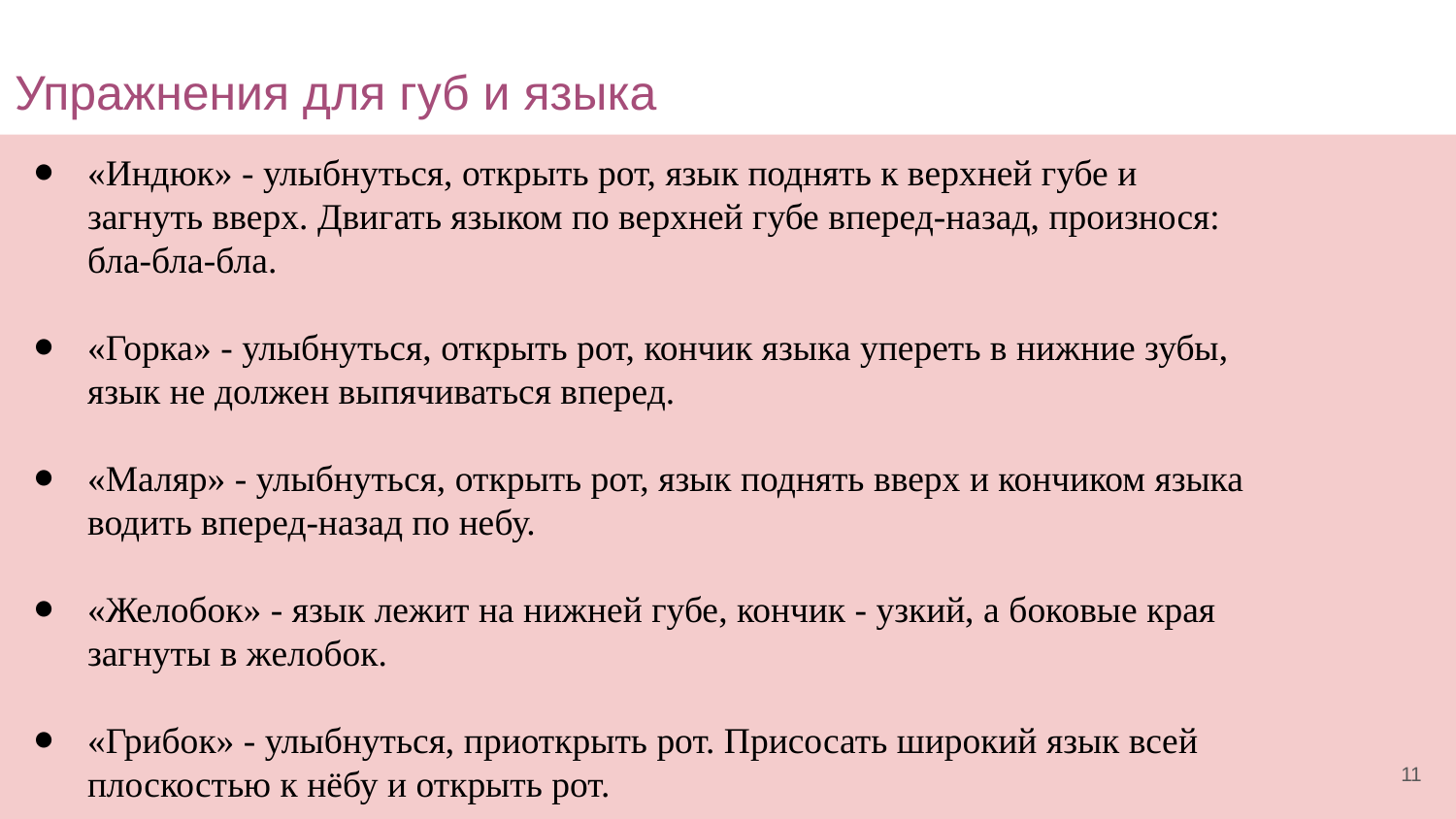

# Упражнения для губ и языка
«Индюк» - улыбнуться, открыть рот, язык поднять к верхней губе и загнуть вверх. Двигать языком по верхней губе вперед-назад, произнося: бла-бла-бла.

«Горка» - улыбнуться, открыть рот, кончик языка упереть в нижние зубы, язык не должен выпячиваться вперед.

«Маляр» - улыбнуться, открыть рот, язык поднять вверх и кончиком языка водить вперед-назад по небу.

«Желобок» - язык лежит на нижней губе, кончик - узкий, а боковые края загнуты в желобок.

«Грибок» - улыбнуться, приоткрыть рот. Присосать широкий язык всей плоскостью к нёбу и открыть рот.